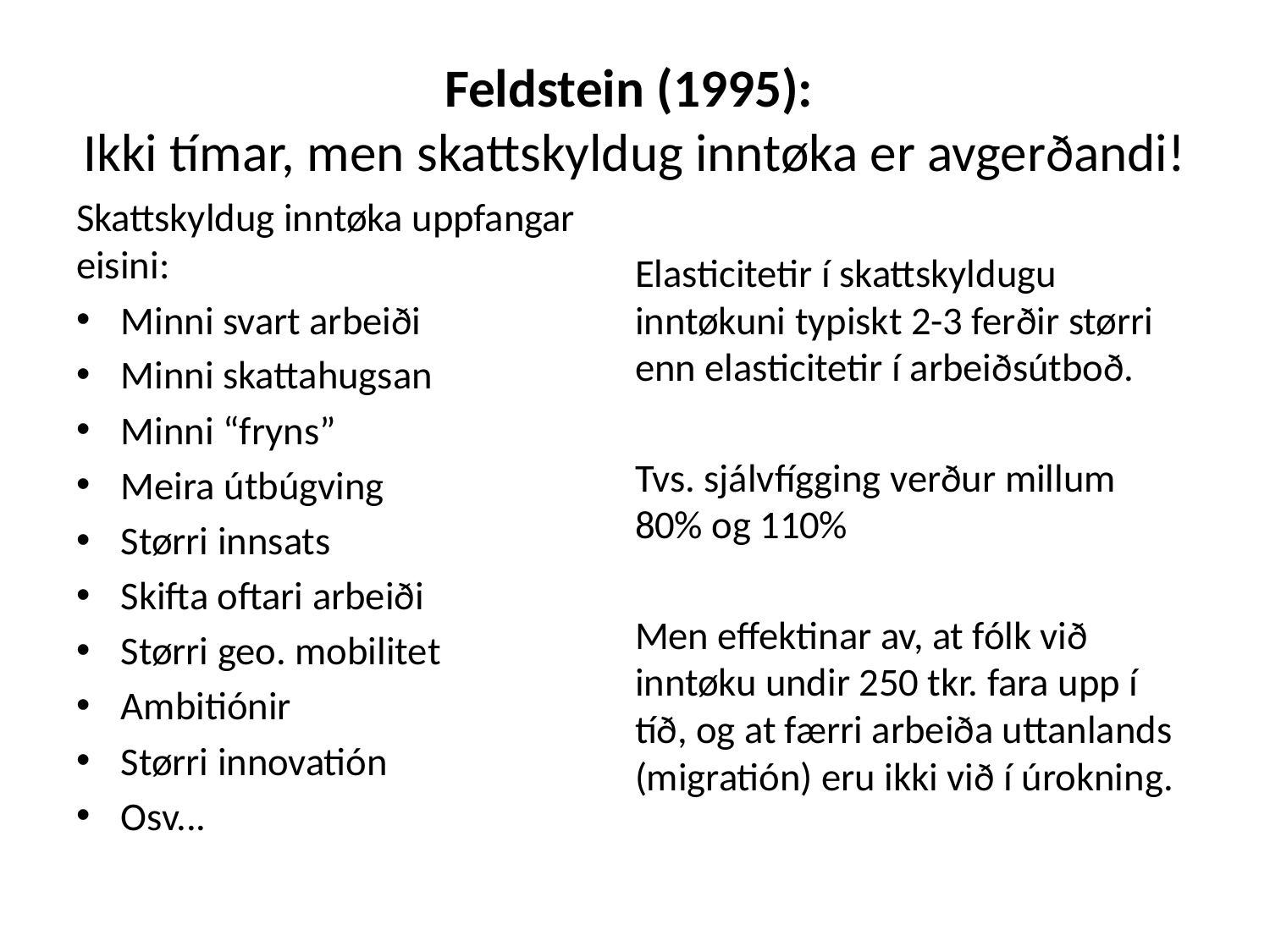

# Feldstein (1995): Ikki tímar, men skattskyldug inntøka er avgerðandi!
Skattskyldug inntøka uppfangar eisini:
Minni svart arbeiði
Minni skattahugsan
Minni “fryns”
Meira útbúgving
Størri innsats
Skifta oftari arbeiði
Størri geo. mobilitet
Ambitiónir
Størri innovatión
Osv...

Elasticitetir í skattskyldugu inntøkuni typiskt 2-3 ferðir størri enn elasticitetir í arbeiðsútboð.

Tvs. sjálvfígging verður millum
80% og 110%

Men effektinar av, at fólk við inntøku undir 250 tkr. fara upp í tíð, og at færri arbeiða uttanlands (migratión) eru ikki við í úrokning.